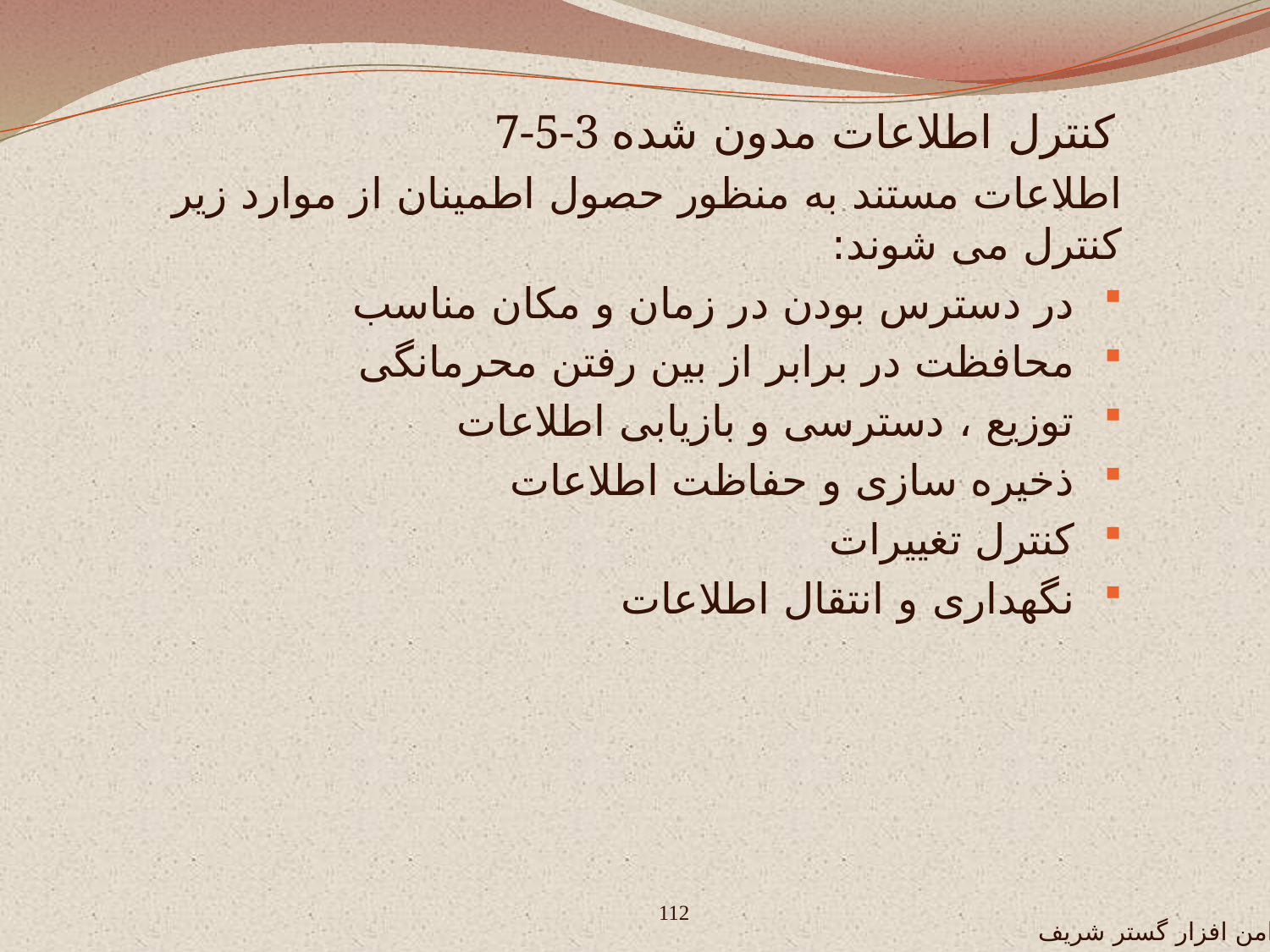

7-5-3 کنترل اطلاعات مدون شده
اطلاعات مستند به منظور حصول اطمینان از موارد زیر کنترل می شوند:
در دسترس بودن در زمان و مکان مناسب
محافظت در برابر از بین رفتن محرمانگی
توزیع ، دسترسی و بازیابی اطلاعات
ذخیره سازی و حفاظت اطلاعات
کنترل تغییرات
نگهداری و انتقال اطلاعات